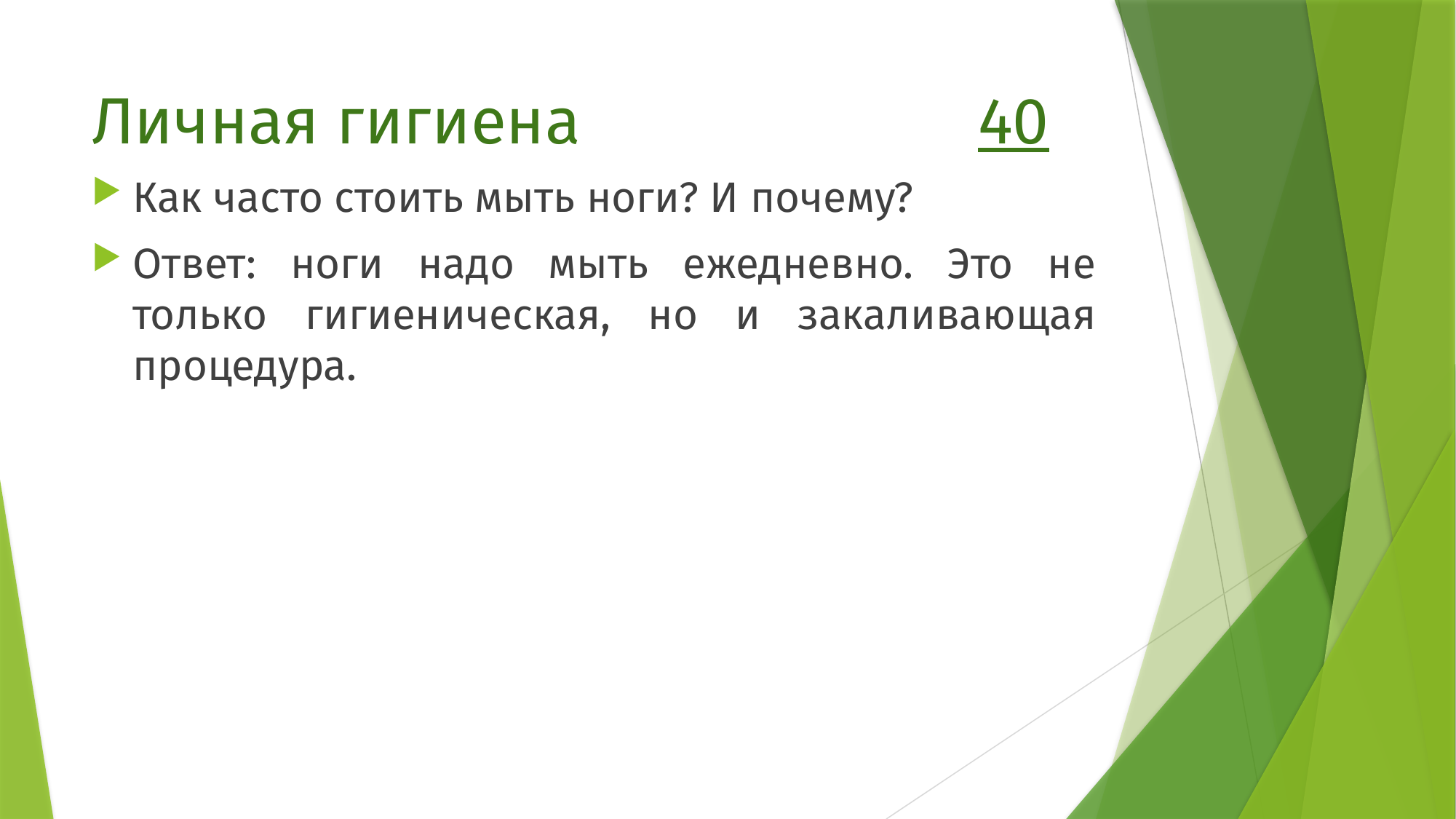

# Личная гигиена                       40
Как часто стоить мыть ноги? И почему?
Ответ: ноги надо мыть ежедневно. Это не только гигиеническая, но и закаливающая процедура.